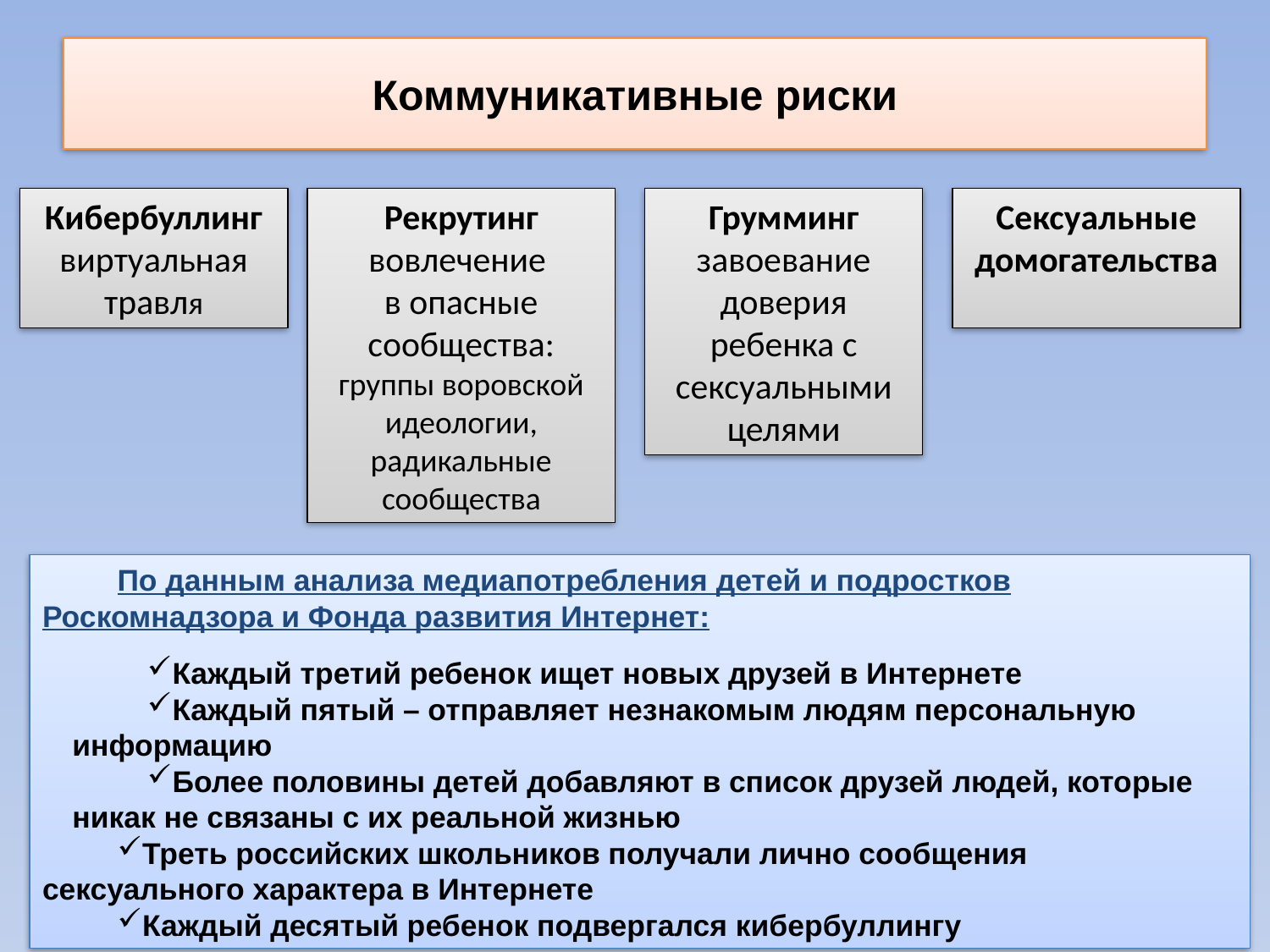

# Коммуникативные риски
Кибербуллинг
виртуальная травля
Рекрутинг
вовлечение
в опасные сообщества: группы воровской идеологии, радикальные сообщества
Грумминг
завоевание доверия ребенка с сексуальными целями
Сексуальные домогательства

По данным анализа медиапотребления детей и подростков Роскомнадзора и Фонда развития Интернет:

Каждый третий ребенок ищет новых друзей в Интернете
Каждый пятый – отправляет незнакомым людям персональную информацию
Более половины детей добавляют в список друзей людей, которые никак не связаны с их реальной жизнью
Треть российских школьников получали лично сообщения сексуального характера в Интернете
Каждый десятый ребенок подвергался кибербуллингу